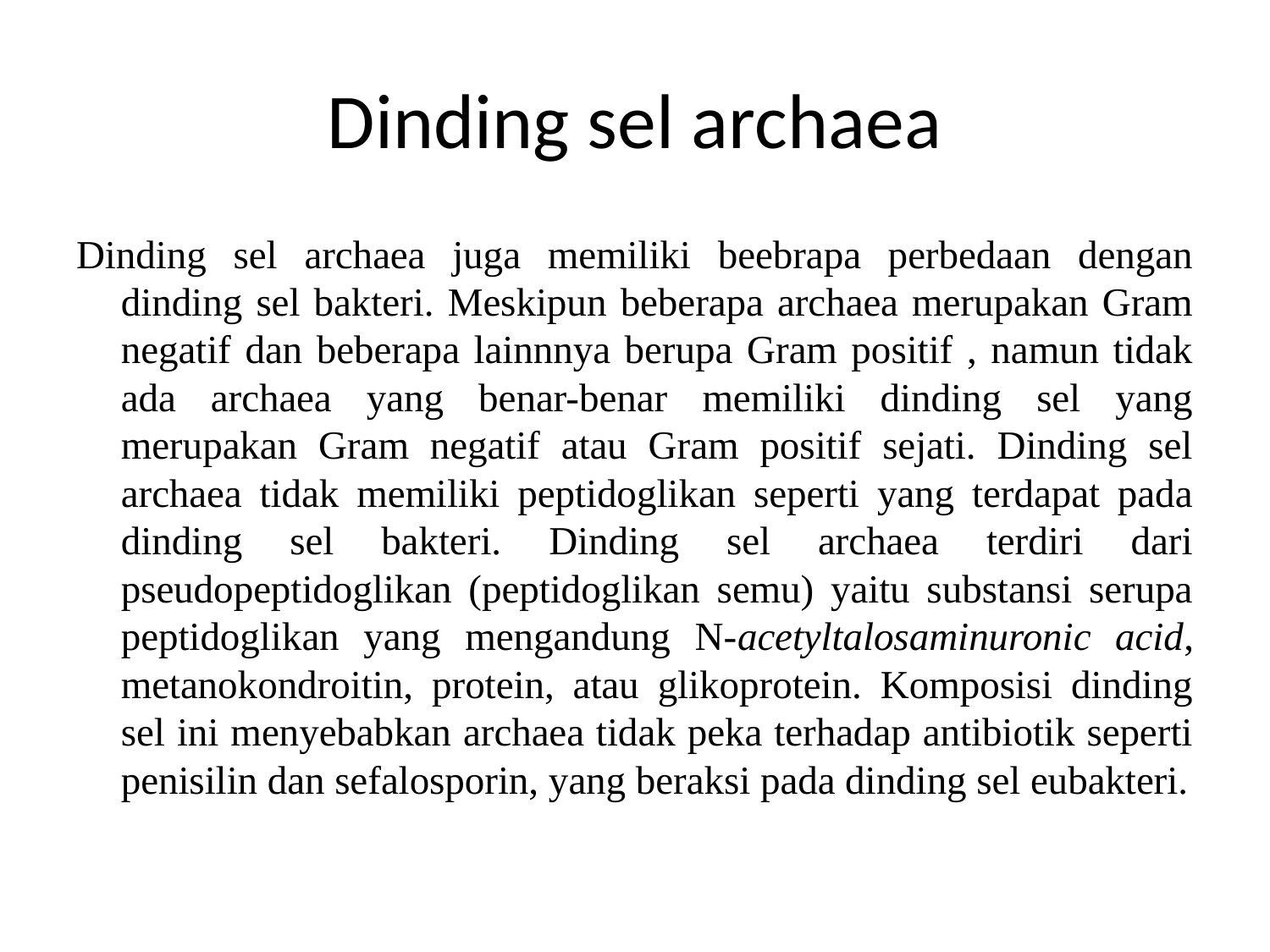

# Dinding sel archaea
Dinding sel archaea juga memiliki beebrapa perbedaan dengan dinding sel bakteri. Meskipun beberapa archaea merupakan Gram negatif dan beberapa lainnnya berupa Gram positif , namun tidak ada archaea yang benar-benar memiliki dinding sel yang merupakan Gram negatif atau Gram positif sejati. Dinding sel archaea tidak memiliki peptidoglikan seperti yang terdapat pada dinding sel bakteri. Dinding sel archaea terdiri dari pseudopeptidoglikan (peptidoglikan semu) yaitu substansi serupa peptidoglikan yang mengandung N-acetyltalosaminuronic acid, metanokondroitin, protein, atau glikoprotein. Komposisi dinding sel ini menyebabkan archaea tidak peka terhadap antibiotik seperti penisilin dan sefalosporin, yang beraksi pada dinding sel eubakteri.